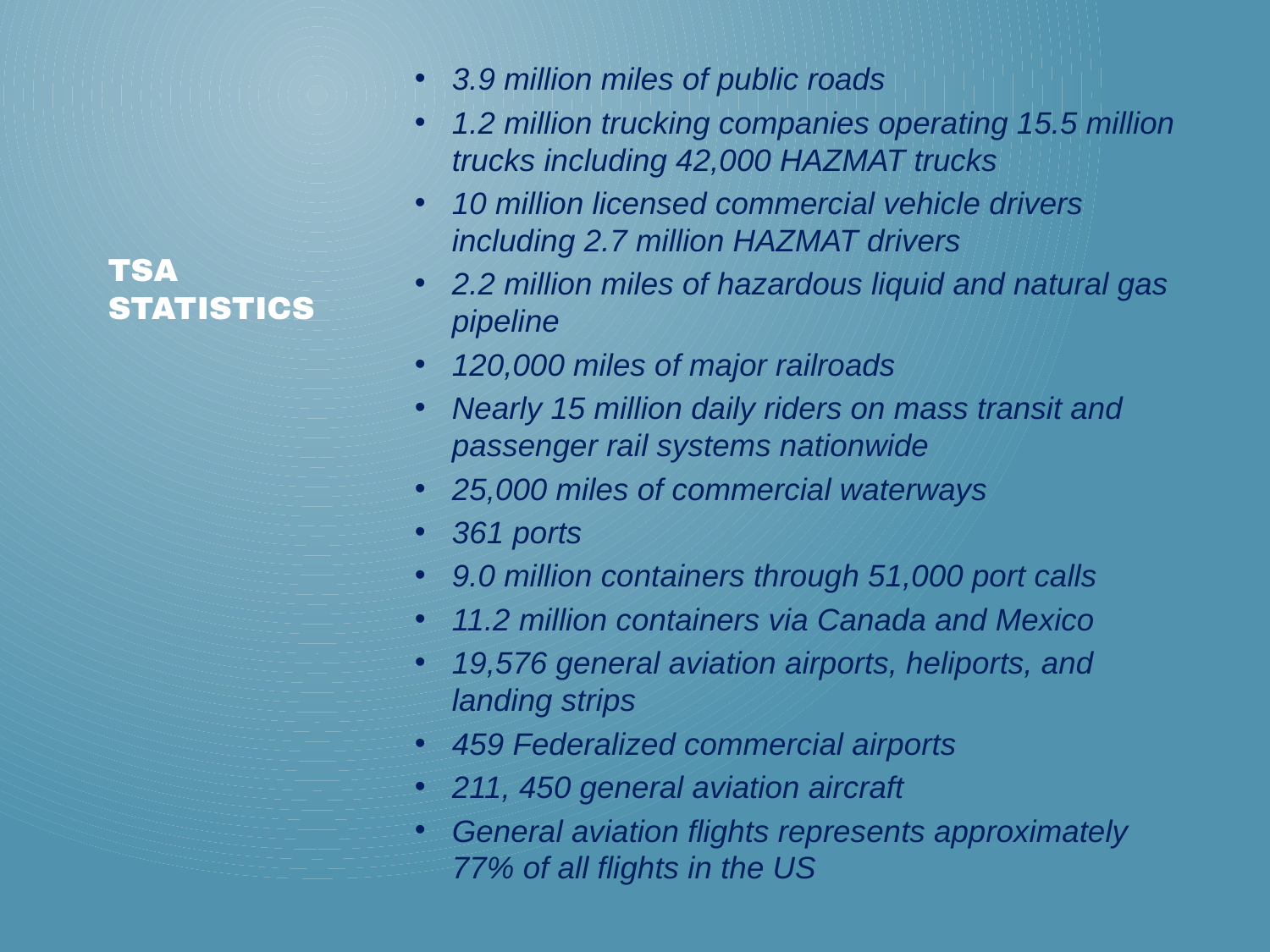

3.9 million miles of public roads
1.2 million trucking companies operating 15.5 million trucks including 42,000 HAZMAT trucks
10 million licensed commercial vehicle drivers including 2.7 million HAZMAT drivers
2.2 million miles of hazardous liquid and natural gas pipeline
120,000 miles of major railroads
Nearly 15 million daily riders on mass transit and passenger rail systems nationwide
25,000 miles of commercial waterways
361 ports
9.0 million containers through 51,000 port calls
11.2 million containers via Canada and Mexico
19,576 general aviation airports, heliports, and landing strips
459 Federalized commercial airports
211, 450 general aviation aircraft
General aviation flights represents approximately 77% of all flights in the US

# TSA statistics